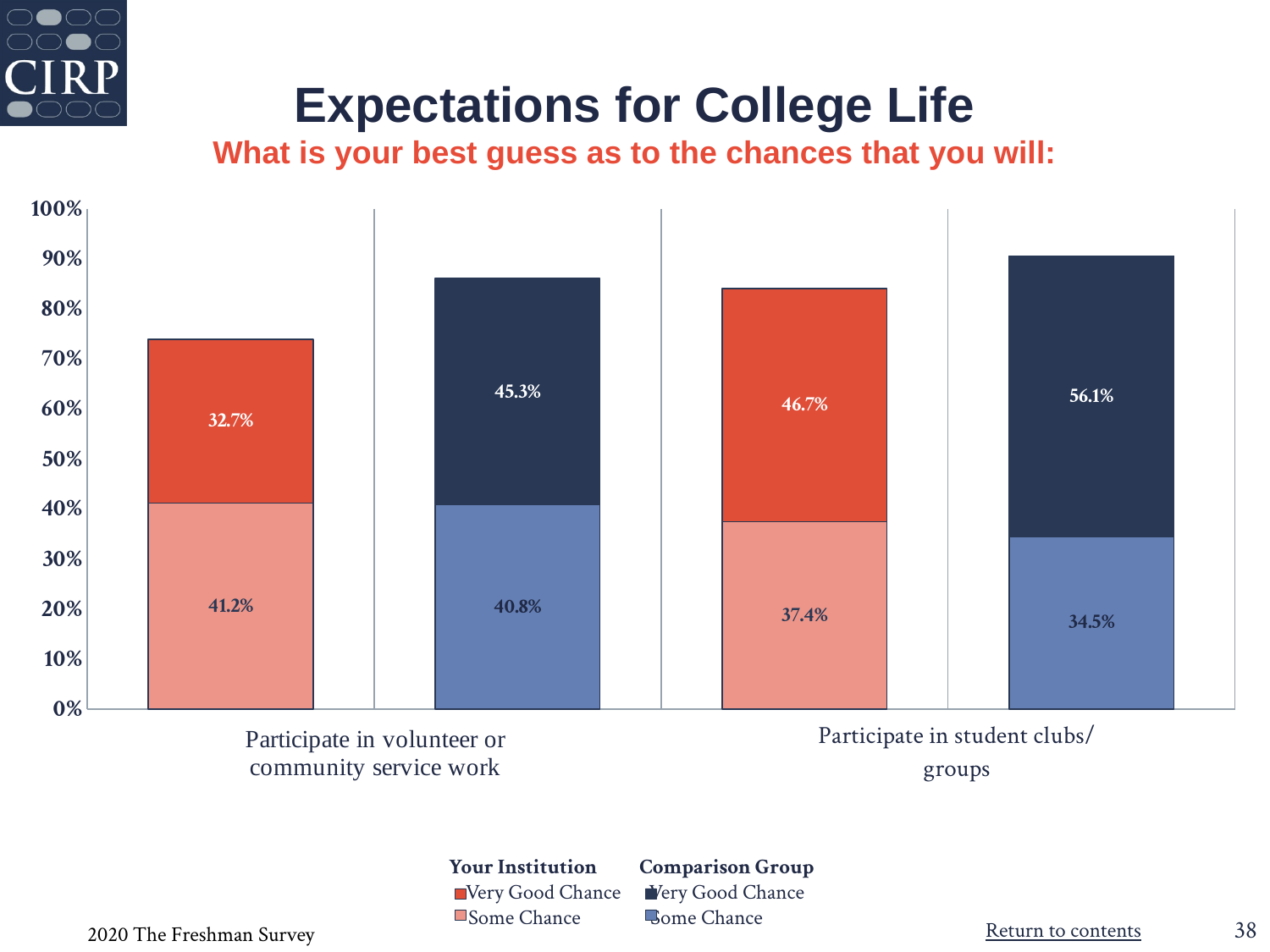

# Expectations for College Life What is your best guess as to the chances that you will:

### Chart

| Category | Some Chance | Very Good Chance |
|---|---|---|
| Your Institution | 0.412 | 0.327 |
| Comparison Group | 0.408 | 0.453 |
| Your Institution | 0.374 | 0.467 |
| Comparison Group | 0.345 | 0.561 |
   Your Institution          Comparison Group
       Very Good Chance      Very Good Chance
       Some Chance               Some Chance
2020 The Freshman Survey

Return to contents
38